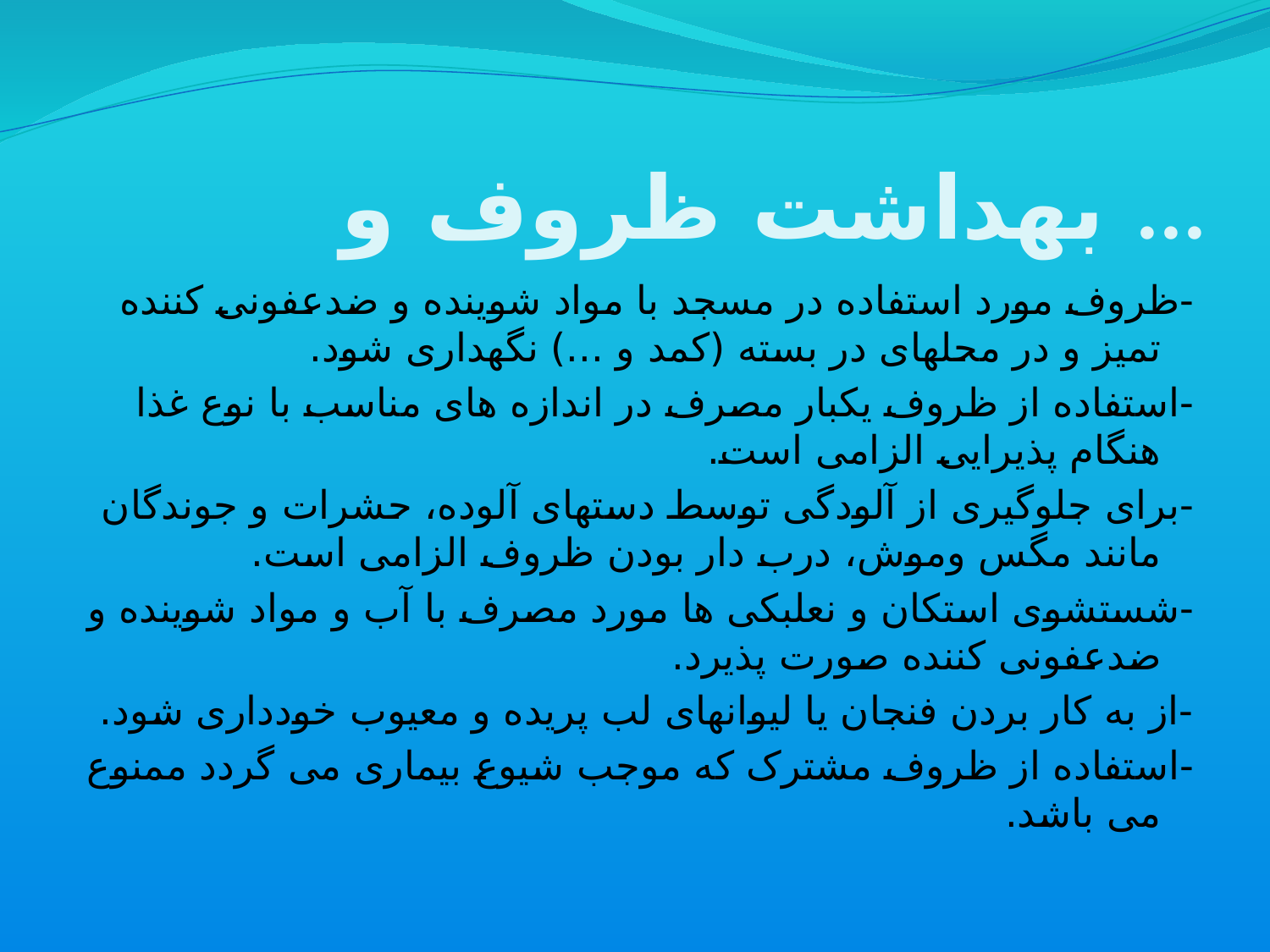

# بهداشت ظروف و ...
-ظروف مورد استفاده در مسجد با مواد شوینده و ضدعفونی کننده تمیز و در محلهای در بسته (کمد و ...) نگهداری شود.
-استفاده از ظروف یکبار مصرف در اندازه های مناسب با نوع غذا هنگام پذیرایی الزامی است.
-برای جلوگیری از آلودگی توسط دستهای آلوده، حشرات و جوندگان مانند مگس وموش، درب دار بودن ظروف الزامی است.
-شستشوی استکان و نعلبکی ها مورد مصرف با آب و مواد شوینده و ضدعفونی کننده صورت پذیرد.
-از به کار بردن فنجان یا لیوانهای لب پریده و معیوب خودداری شود.
-استفاده از ظروف مشترک که موجب شیوع بیماری می گردد ممنوع می باشد.